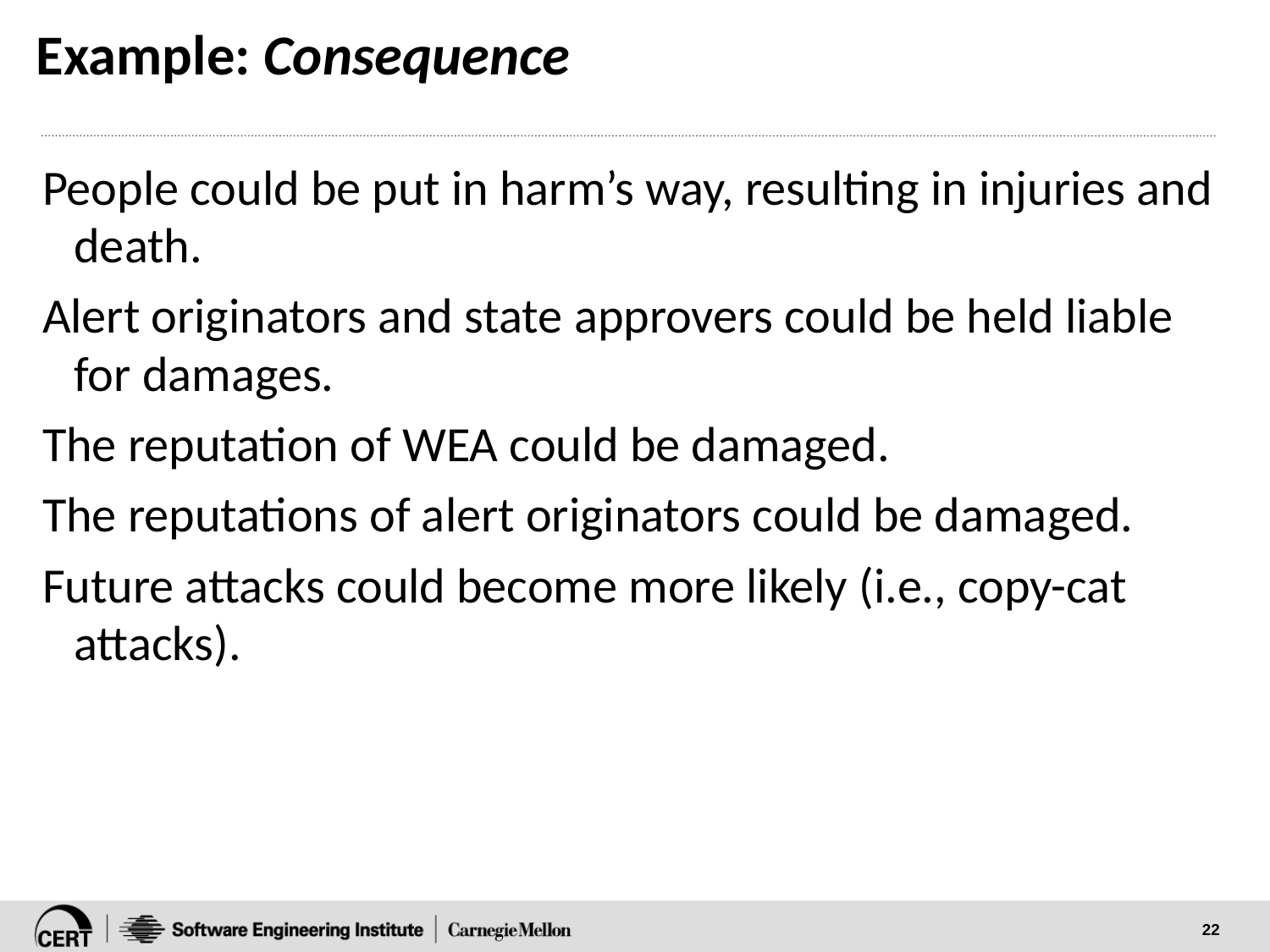

# Example: Consequence
People could be put in harm’s way, resulting in injuries and death.
Alert originators and state approvers could be held liable for damages.
The reputation of WEA could be damaged.
The reputations of alert originators could be damaged.
Future attacks could become more likely (i.e., copy-cat attacks).